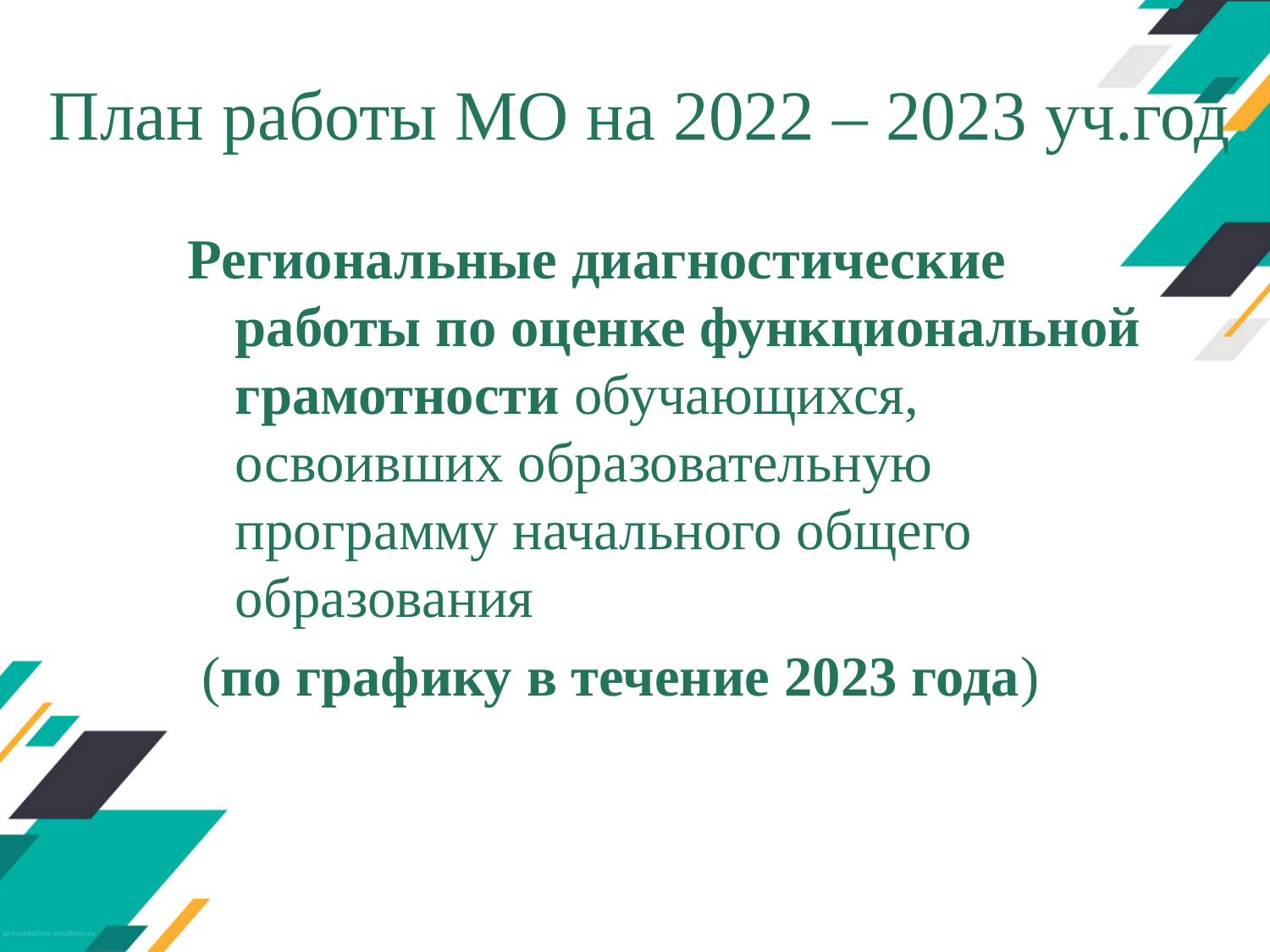

# План работы МО на 2022 – 2023 уч.год
Региональные диагностические работы по оценке функциональной грамотности обучающихся, освоивших образовательную программу начального общего образования
 (по графику в течение 2023 года)